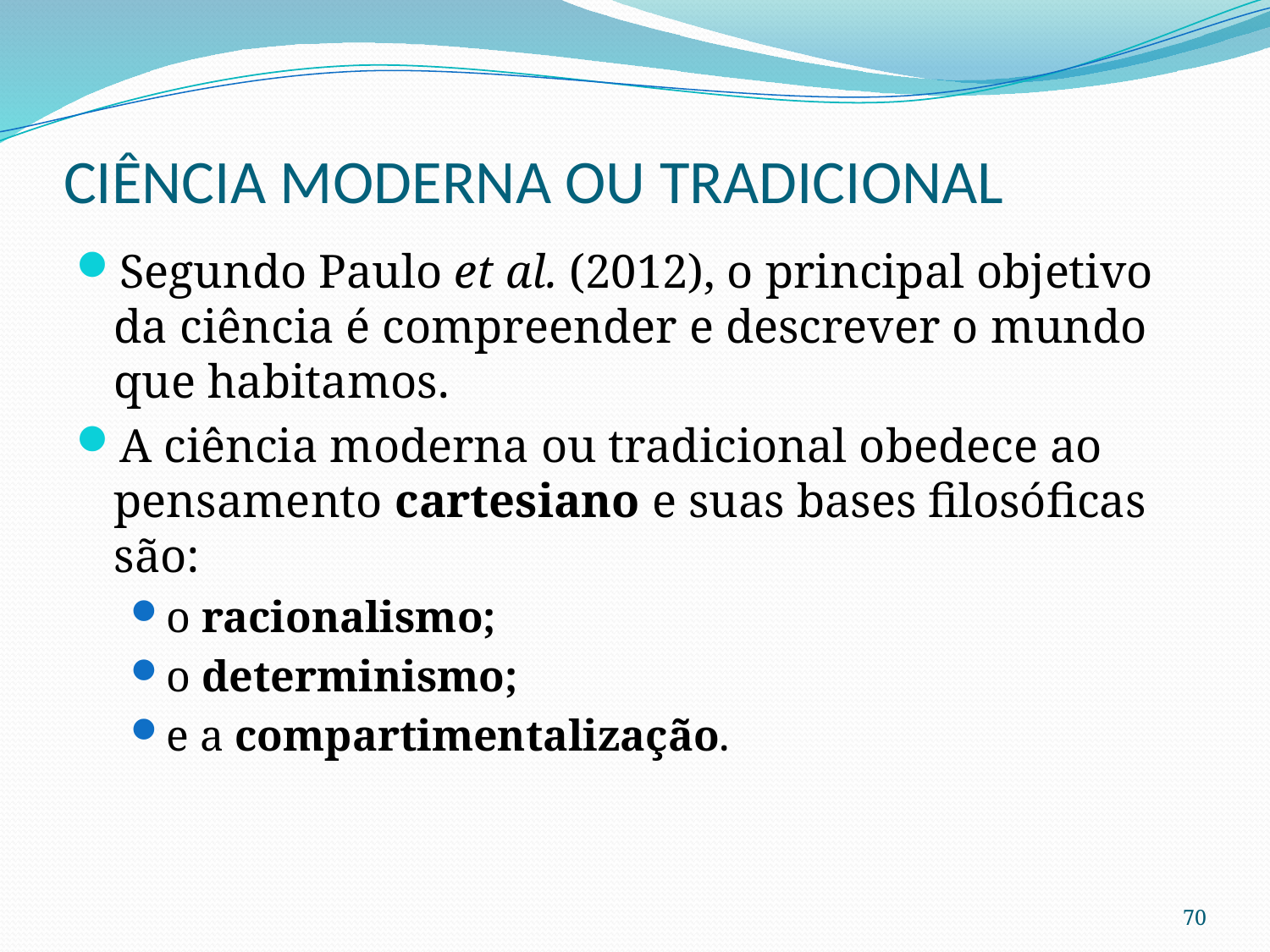

# CIÊNCIA MODERNA OU TRADICIONAL
Segundo Paulo et al. (2012), o principal objetivo da ciência é compreender e descrever o mundo que habitamos.
A ciência moderna ou tradicional obedece ao pensamento cartesiano e suas bases filosóficas são:
o racionalismo;
o determinismo;
e a compartimentalização.
70